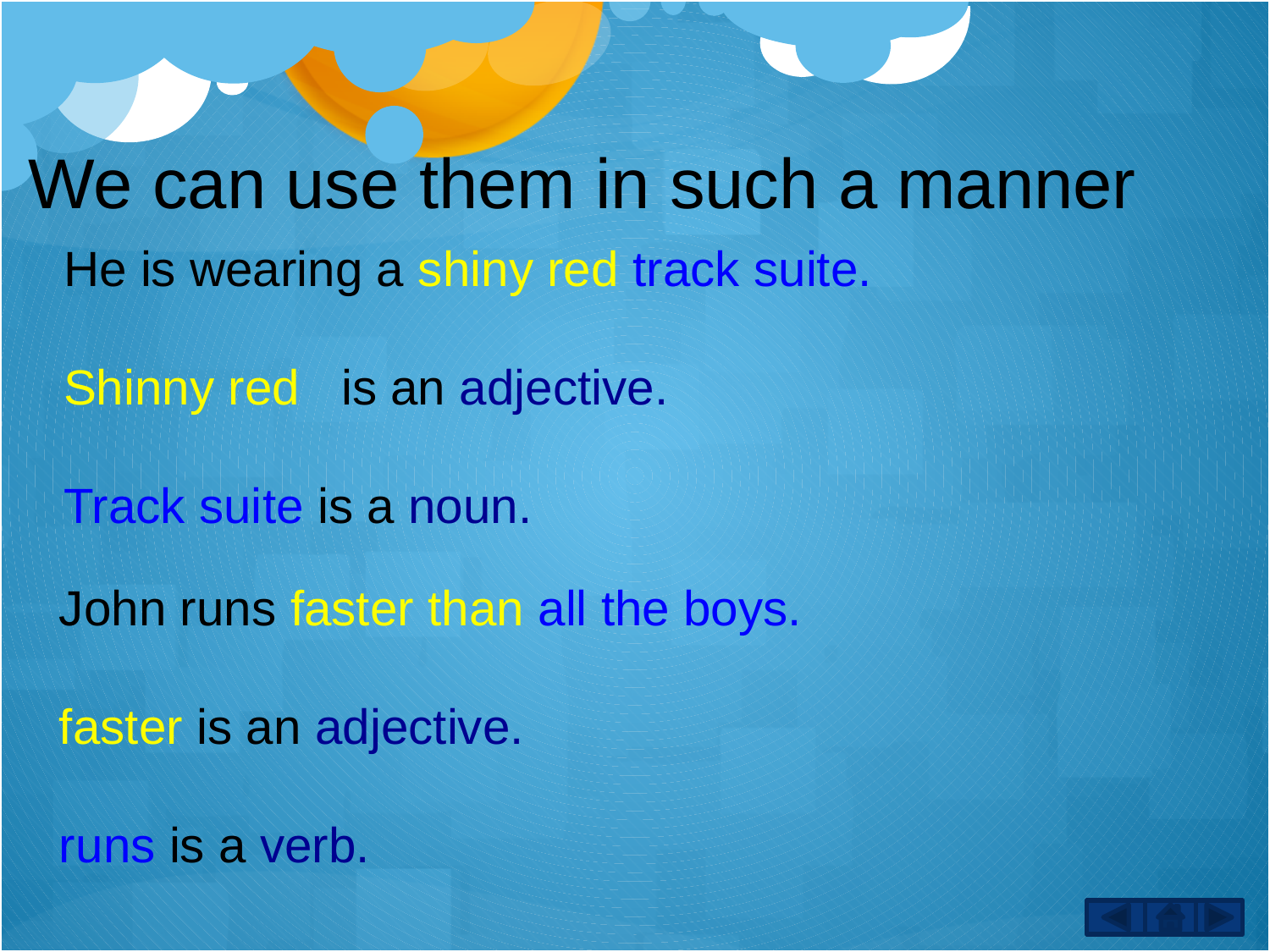

We can use them in such a manner
He is wearing a shiny red track suite.

Shinny red   is an adjective.

Track suite is a noun.
John runs faster than all the boys.

faster is an adjective.

runs is a verb.